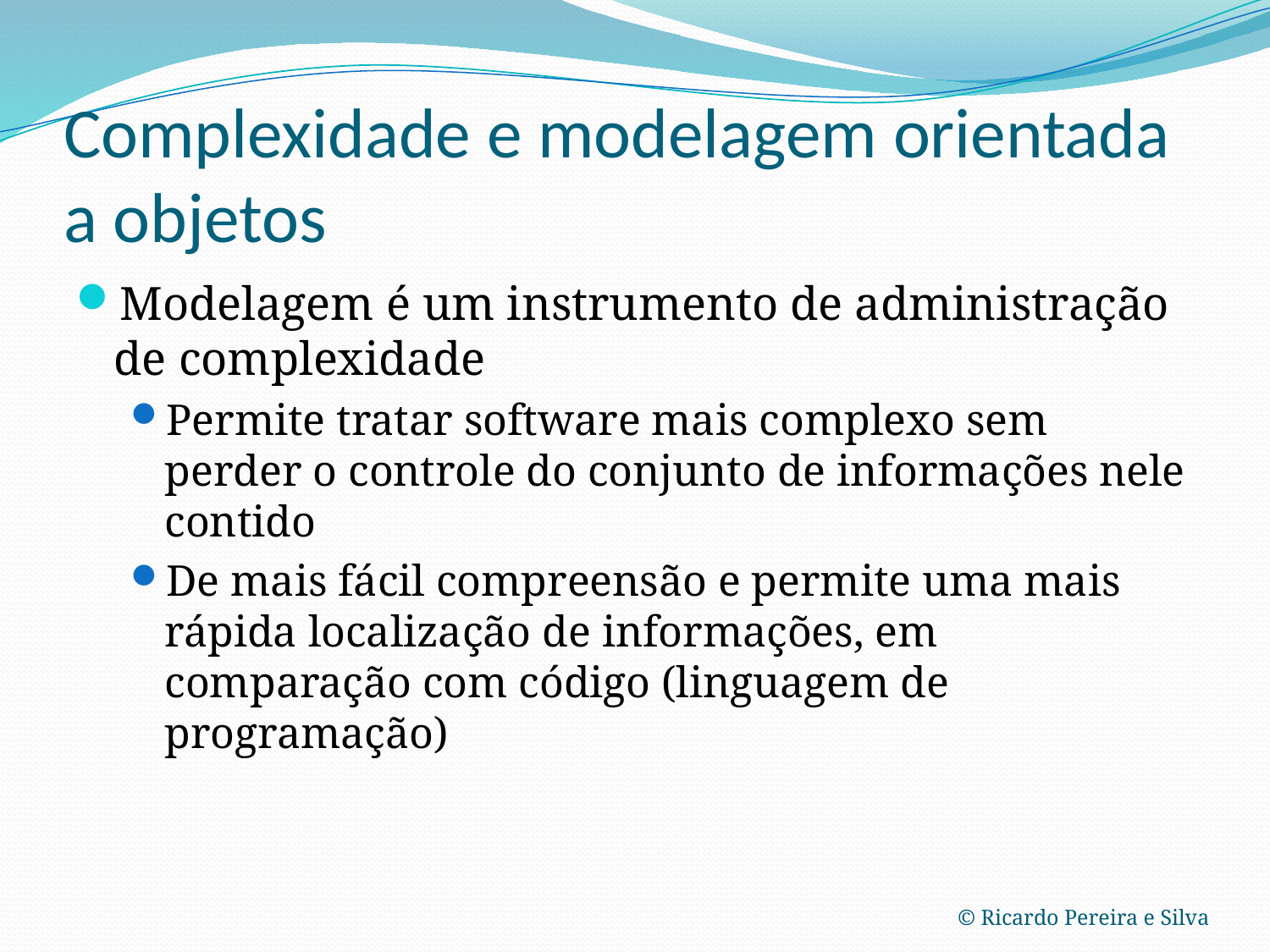

# Complexidade e modelagem orientada a objetos
Modelagem é um instrumento de administração de complexidade
Permite tratar software mais complexo sem perder o controle do conjunto de informações nele contido
De mais fácil compreensão e permite uma mais rápida localização de informações, em comparação com código (linguagem de programação)

© Ricardo Pereira e Silva